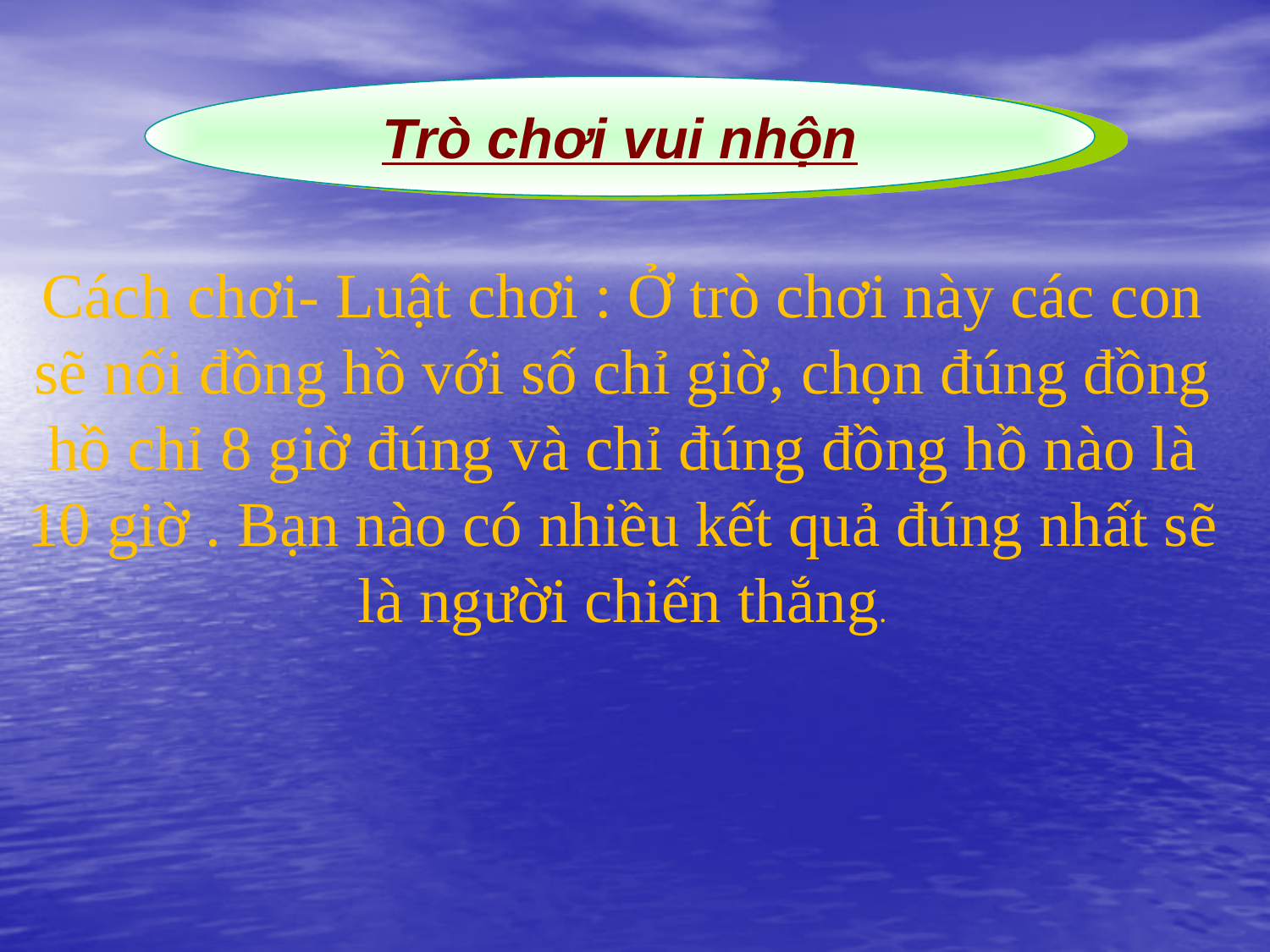

Trò chơi vui nhộn
Cách chơi- Luật chơi : Ở trò chơi này các con sẽ nối đồng hồ với số chỉ giờ, chọn đúng đồng hồ chỉ 8 giờ đúng và chỉ đúng đồng hồ nào là 10 giờ . Bạn nào có nhiều kết quả đúng nhất sẽ là người chiến thắng.